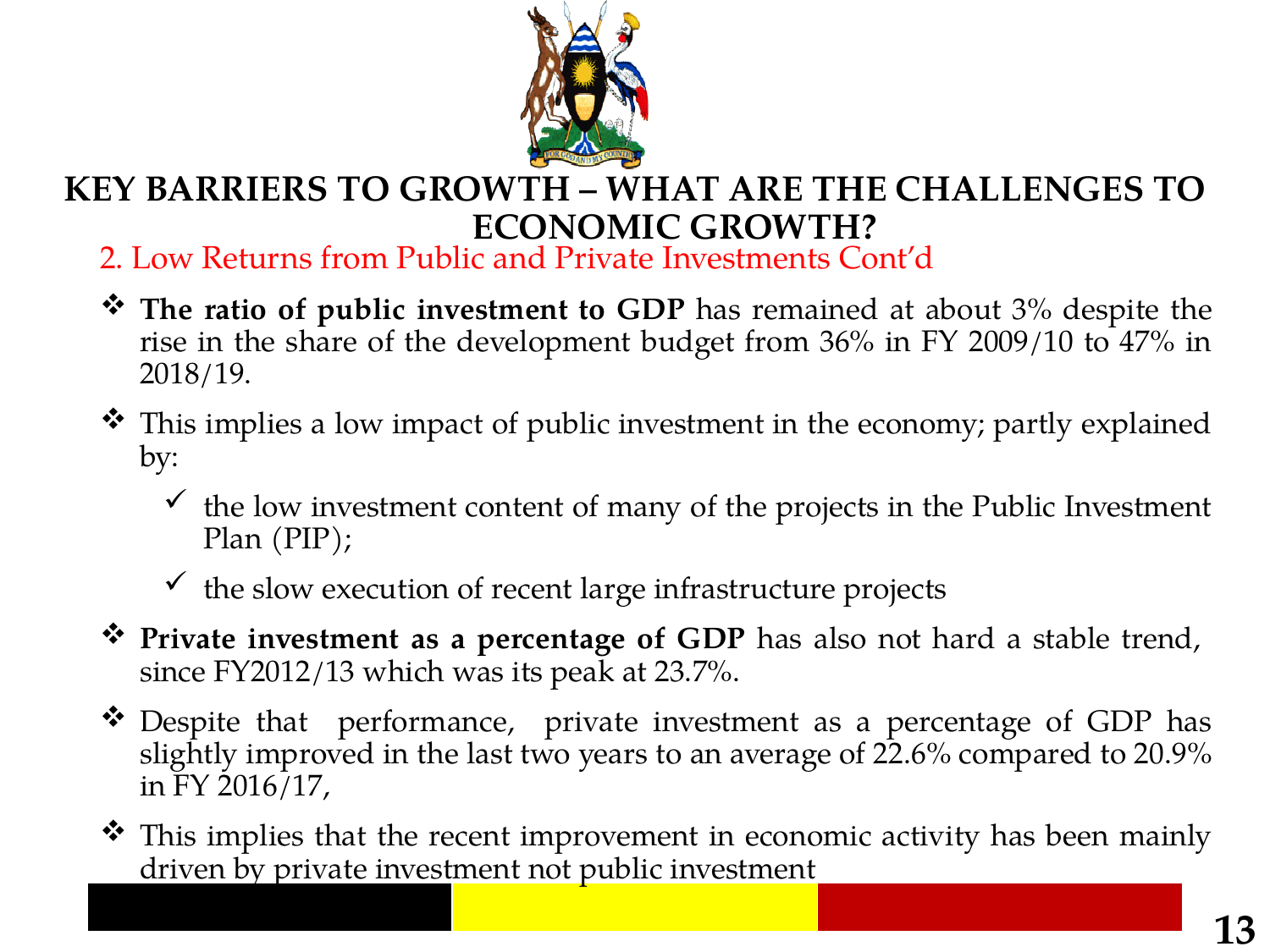

KEY BARRIERS TO GROWTH – WHAT ARE THE CHALLENGES TO ECONOMIC GROWTH?

2. Low Returns from Public and Private Investments Cont’d
The ratio of public investment to GDP has remained at about 3% despite the rise in the share of the development budget from 36% in FY 2009/10 to 47% in 2018/19.
This implies a low impact of public investment in the economy; partly explained by:
the low investment content of many of the projects in the Public Investment Plan (PIP);
the slow execution of recent large infrastructure projects
Private investment as a percentage of GDP has also not hard a stable trend,  since FY2012/13 which was its peak at 23.7%.
Despite that  performance,  private investment as a percentage of GDP has slightly improved in the last two years to an average of 22.6% compared to 20.9% in FY 2016/17,
This implies that the recent improvement in economic activity has been mainly driven by private investment not public investment

13